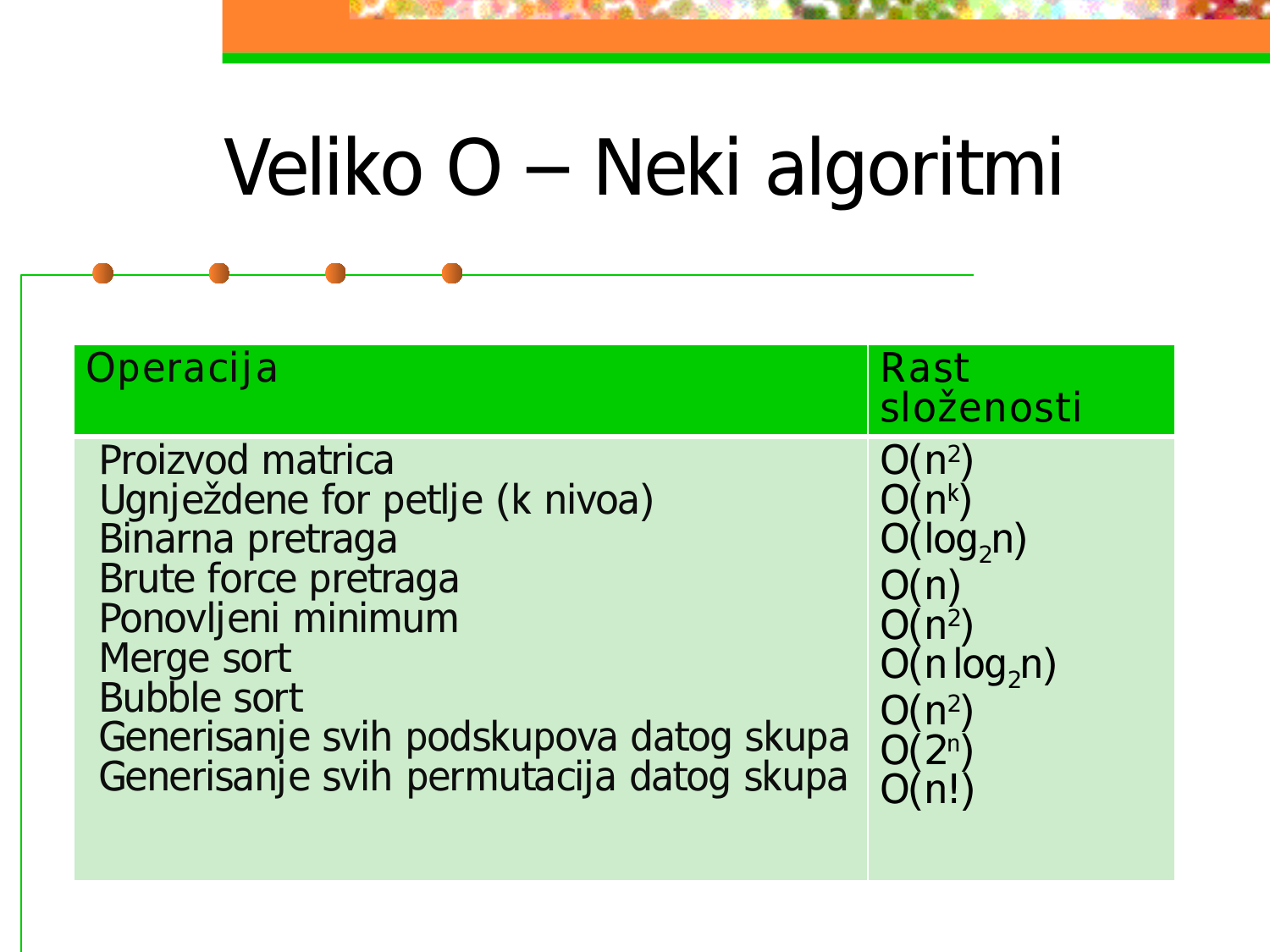

# Veliko O – Neki algoritmi
| Operacija | Rast složenosti |
| --- | --- |
| Proizvod matrica Ugnježdene for petlje (k nivoa) Binarna pretraga Brute force pretraga Ponovljeni minimum Merge sort Bubble sort Generisanje svih podskupova datog skupa Generisanje svih permutacija datog skupa | O(n2) O(nk) O(log2n) O(n) O(n2) O(n log2n) O(n2) O(2n) O(n!) |